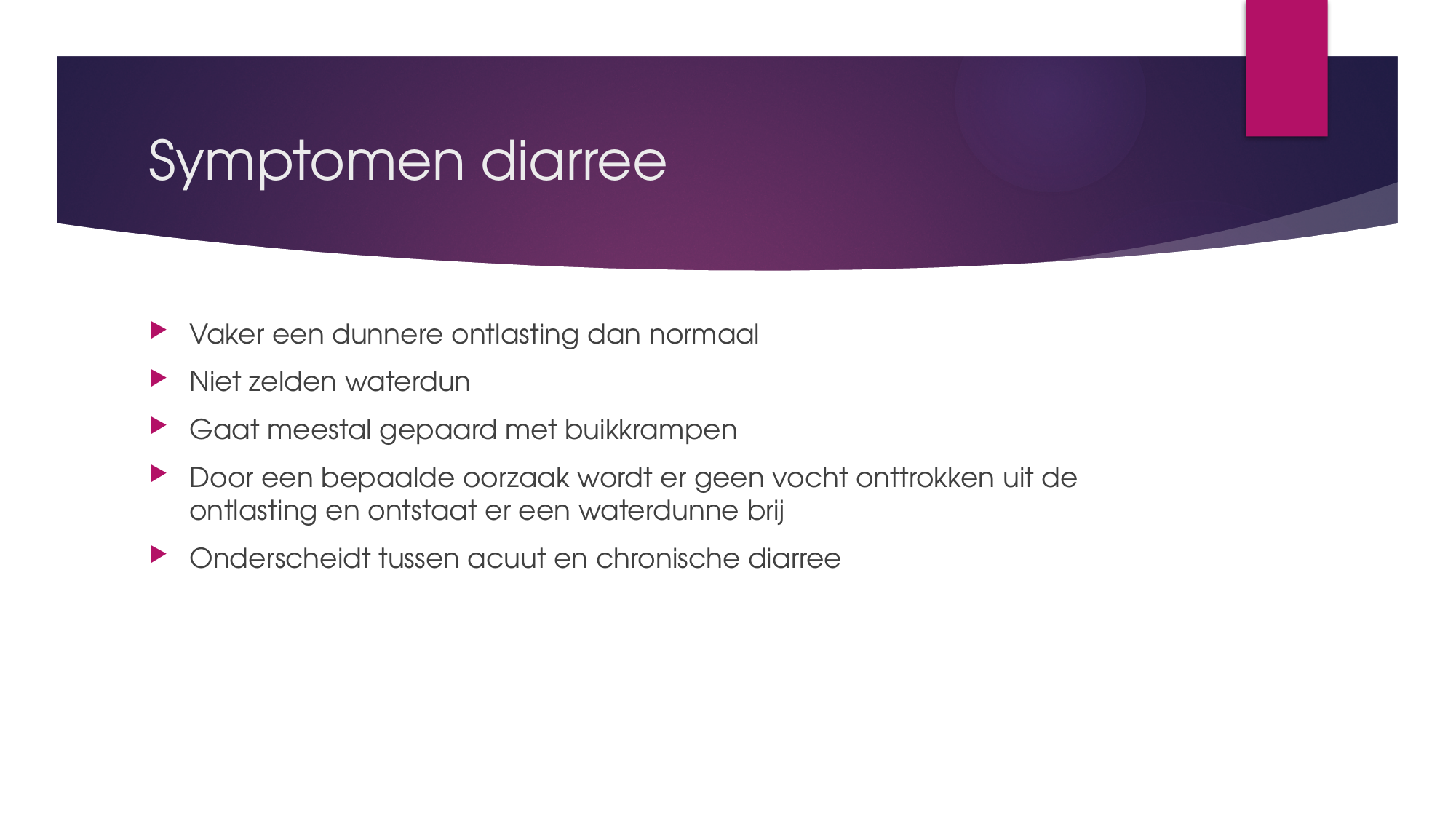

# Symptomen diarree
Vaker een dunnere ontlasting dan normaal
Niet zelden waterdun
Gaat meestal gepaard met buikkrampen
Door een bepaalde oorzaak wordt er geen vocht onttrokken uit de ontlasting en ontstaat er een waterdunne brij
Onderscheidt tussen acuut en chronische diarree